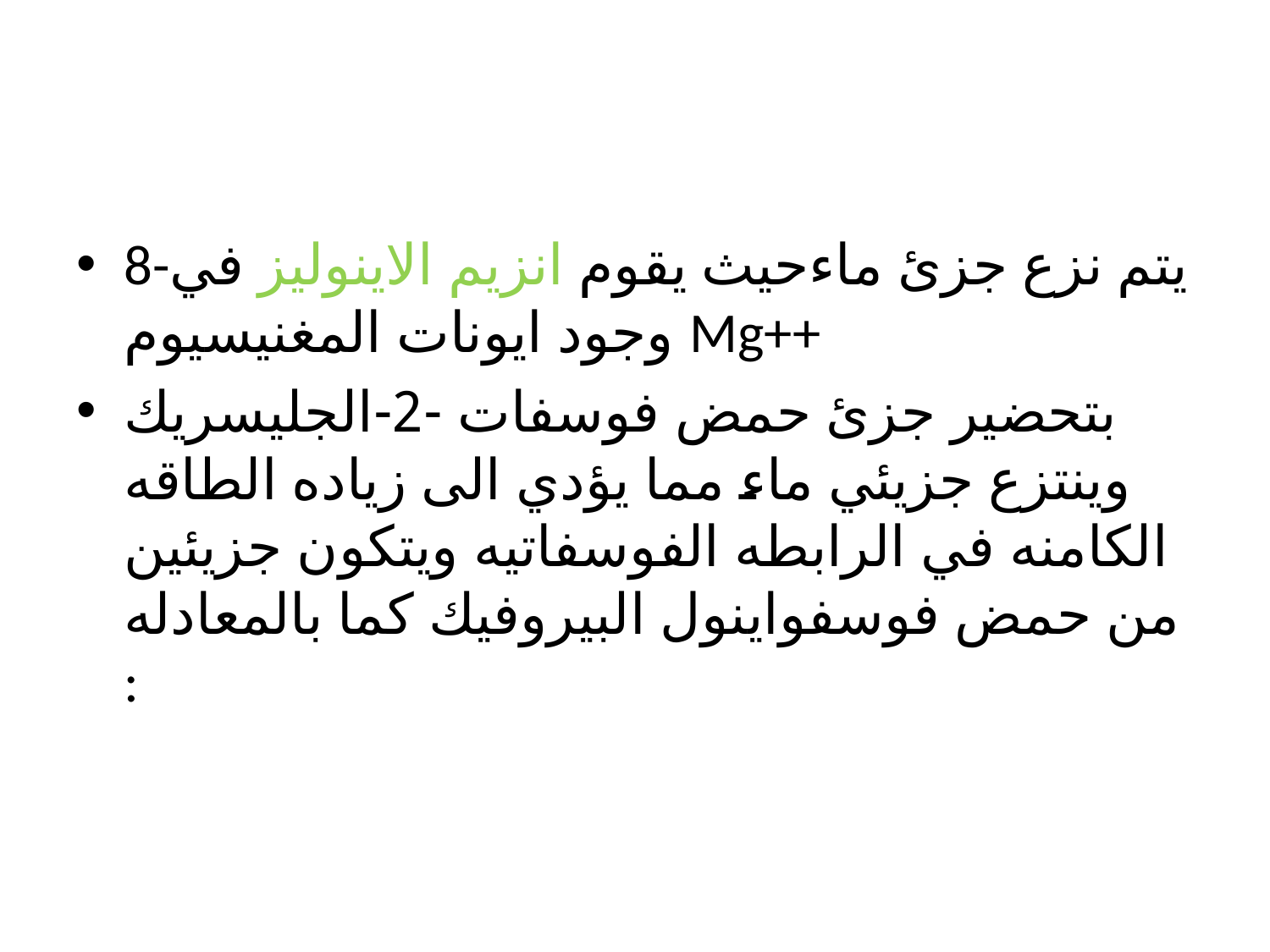

8-يتم نزع جزئ ماءحيث يقوم انزيم الاينوليز في وجود ايونات المغنيسيوم Mg++
بتحضير جزئ حمض فوسفات -2-الجليسريك وينتزع جزيئي ماء مما يؤدي الى زياده الطاقه الكامنه في الرابطه الفوسفاتيه ويتكون جزيئين من حمض فوسفواينول البيروفيك كما بالمعادله :